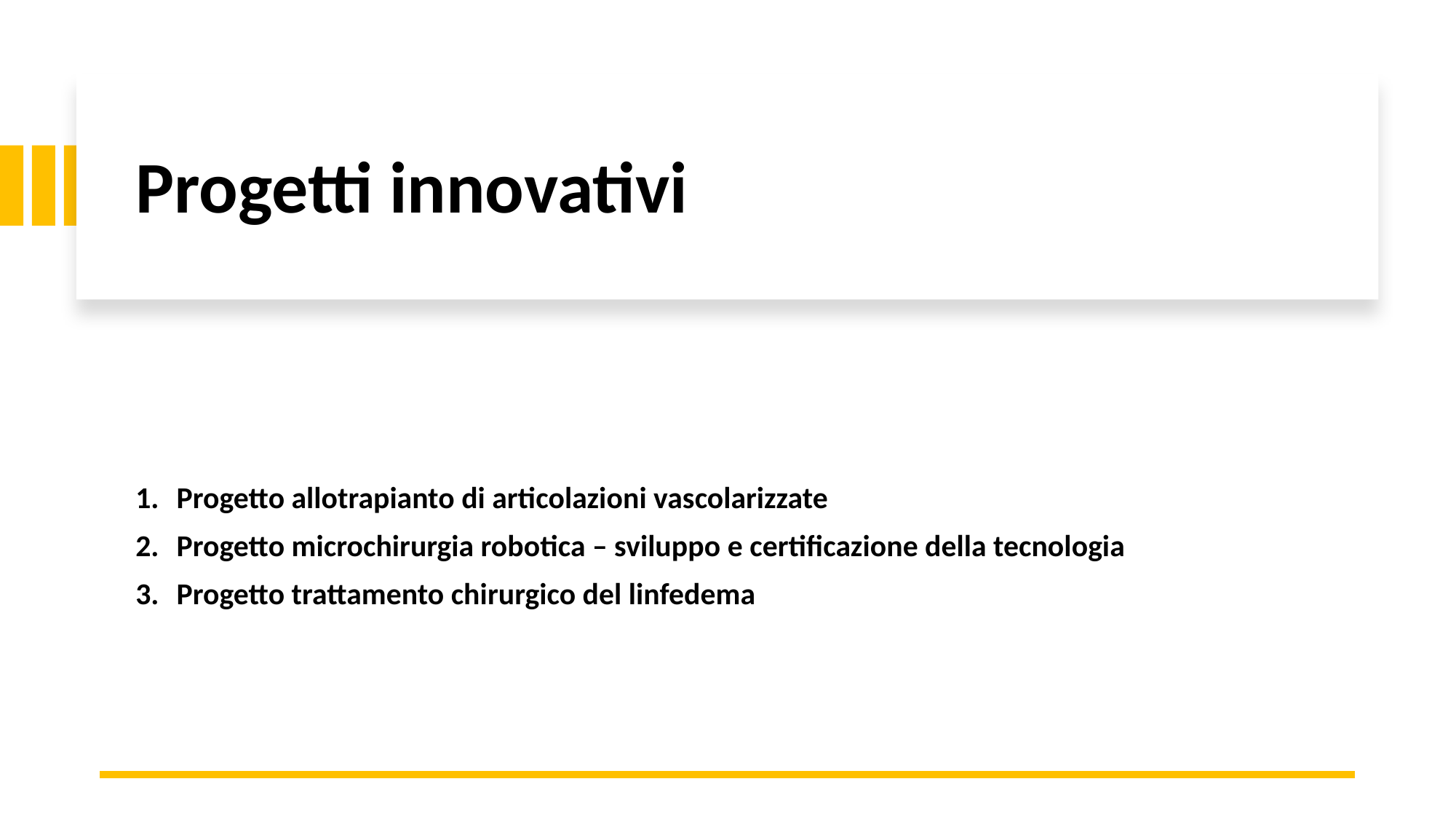

# Progetti innovativi

Progetto allotrapianto di articolazioni vascolarizzate
Progetto microchirurgia robotica – sviluppo e certificazione della tecnologia
Progetto trattamento chirurgico del linfedema